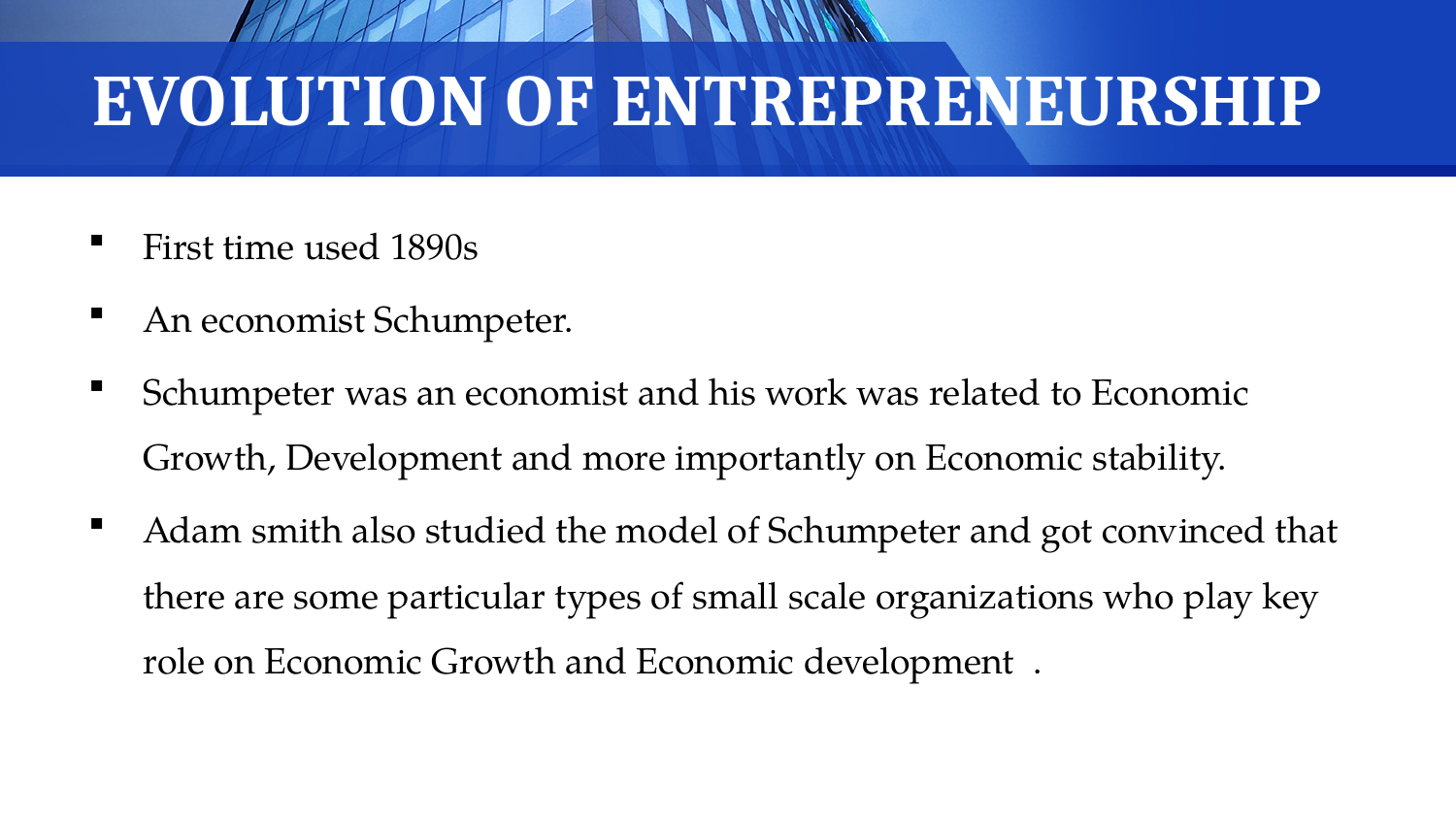

# EVOLUTION OF ENTREPRENEURSHIP
First time used 1890s
An economist Schumpeter.
Schumpeter was an economist and his work was related to Economic Growth, Development and more importantly on Economic stability.
Adam smith also studied the model of Schumpeter and got convinced that there are some particular types of small scale organizations who play key role on Economic Growth and Economic development  .